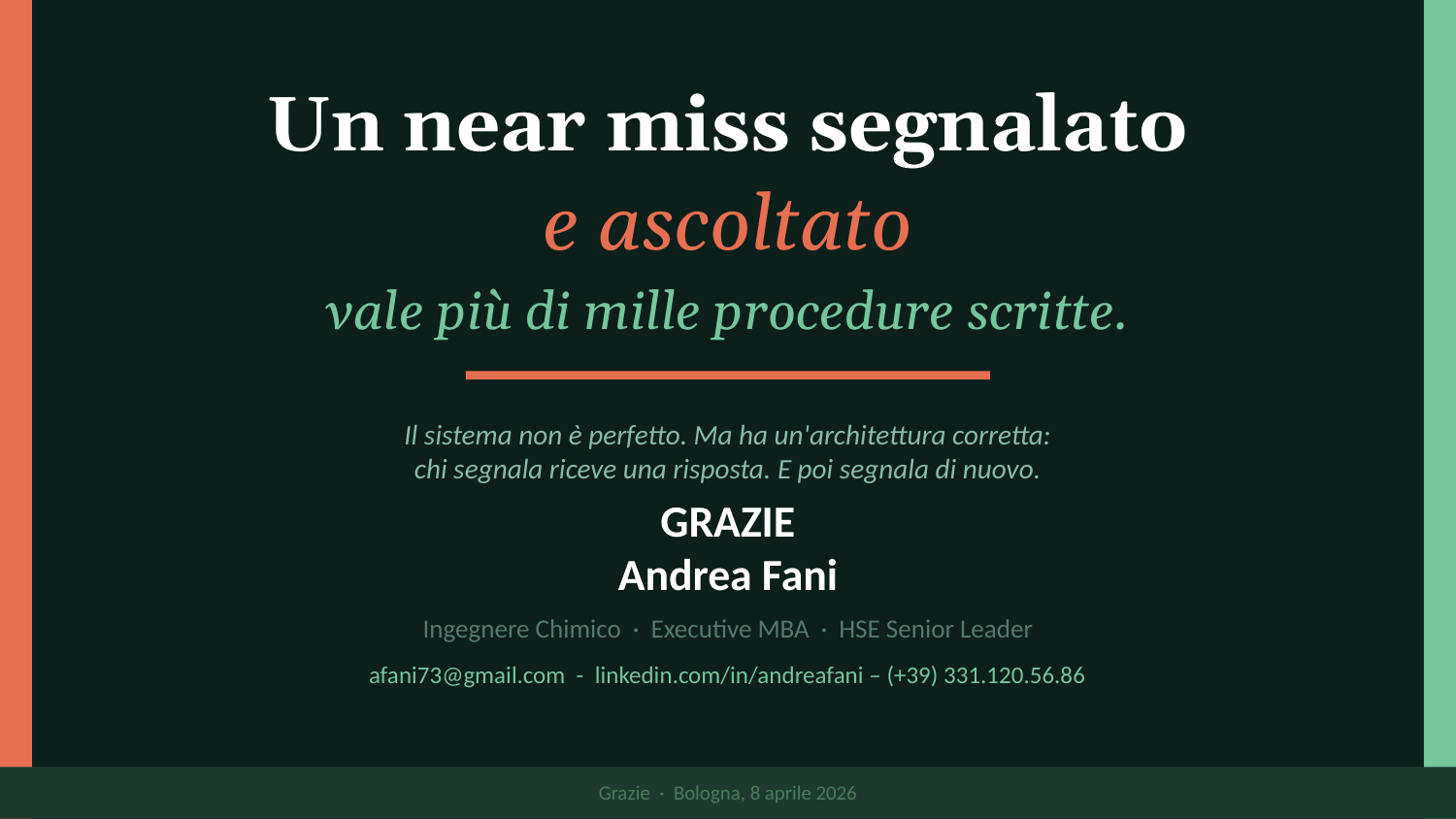

Un near miss segnalato
e ascoltato
vale più di mille procedure scritte.

Il sistema non è perfetto. Ma ha un'architettura corretta:
chi segnala riceve una risposta. E poi segnala di nuovo.
GRAZIE
Andrea Fani
Ingegnere Chimico  ·  Executive MBA  ·  HSE Senior Leader
afani73@gmail.com  -  linkedin.com/in/andreafani – (+39) 331.120.56.86

Grazie  ·  Bologna, 8 aprile 2026